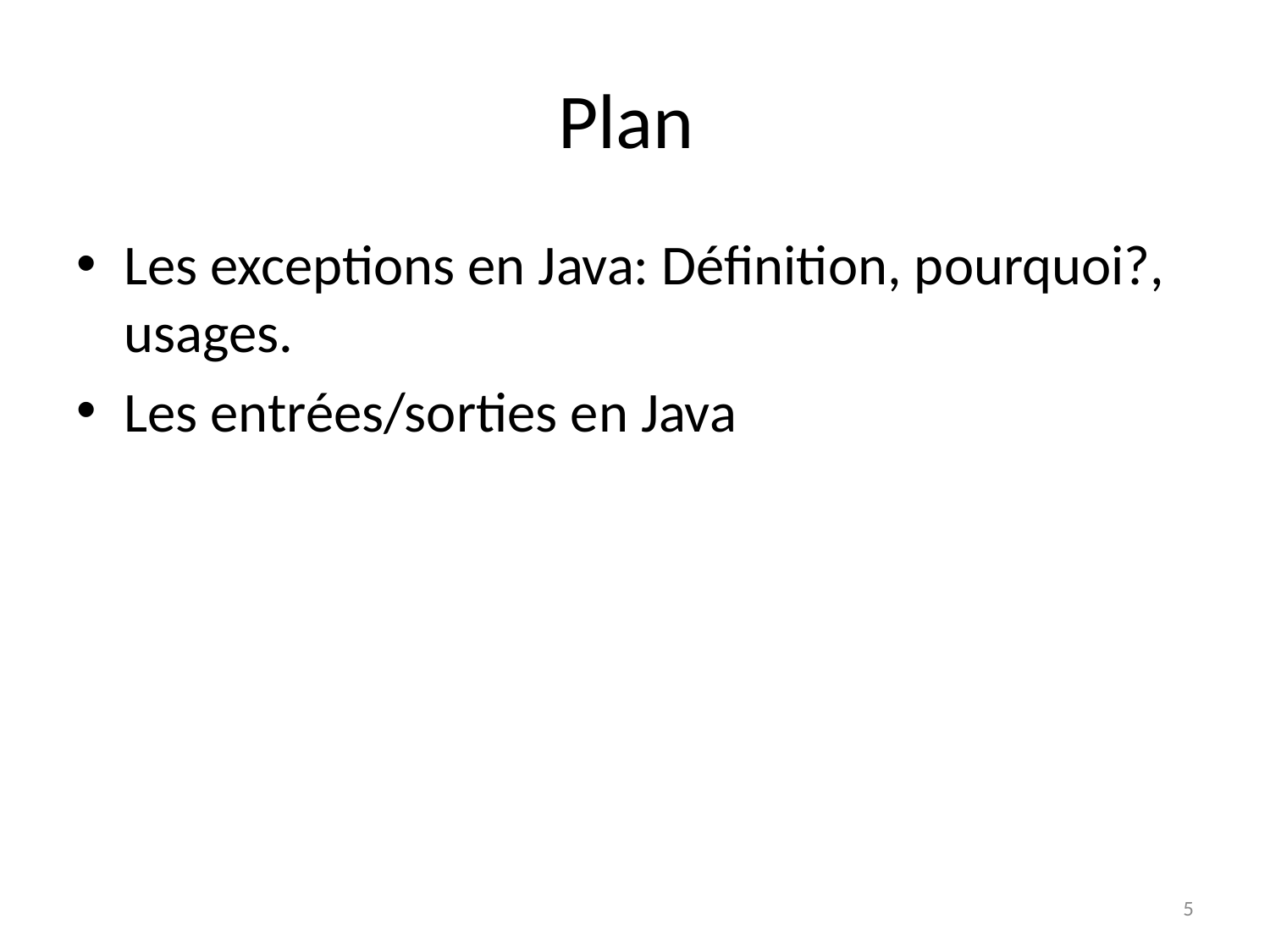

# Plan
Les exceptions en Java: Définition, pourquoi?, usages.
Les entrées/sorties en Java

5